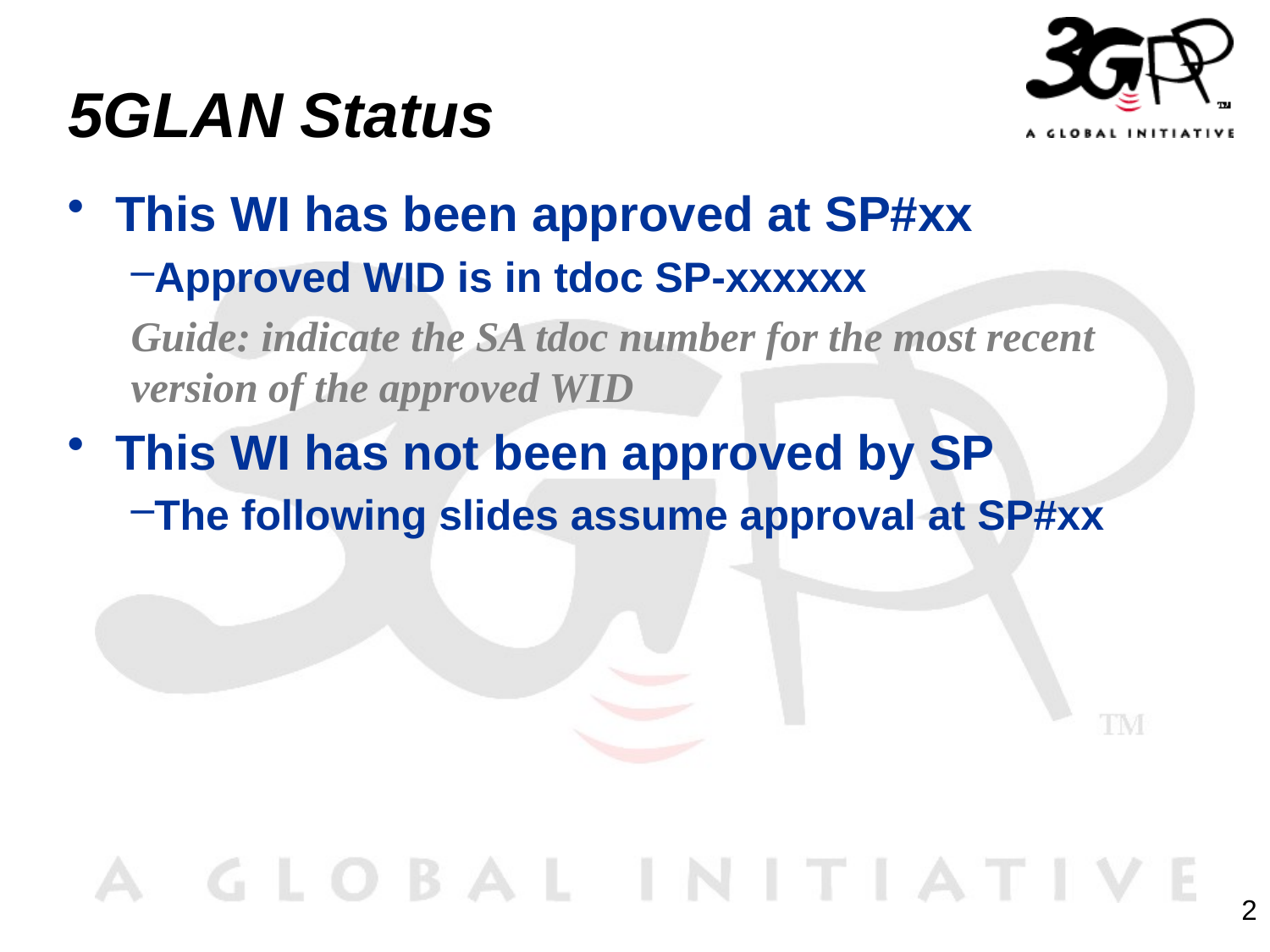

# 5GLAN Status
This WI has been approved at SP#xx
Approved WID is in tdoc SP-xxxxxx
Guide: indicate the SA tdoc number for the most recent version of the approved WID
This WI has not been approved by SP
The following slides assume approval at SP#xx
2